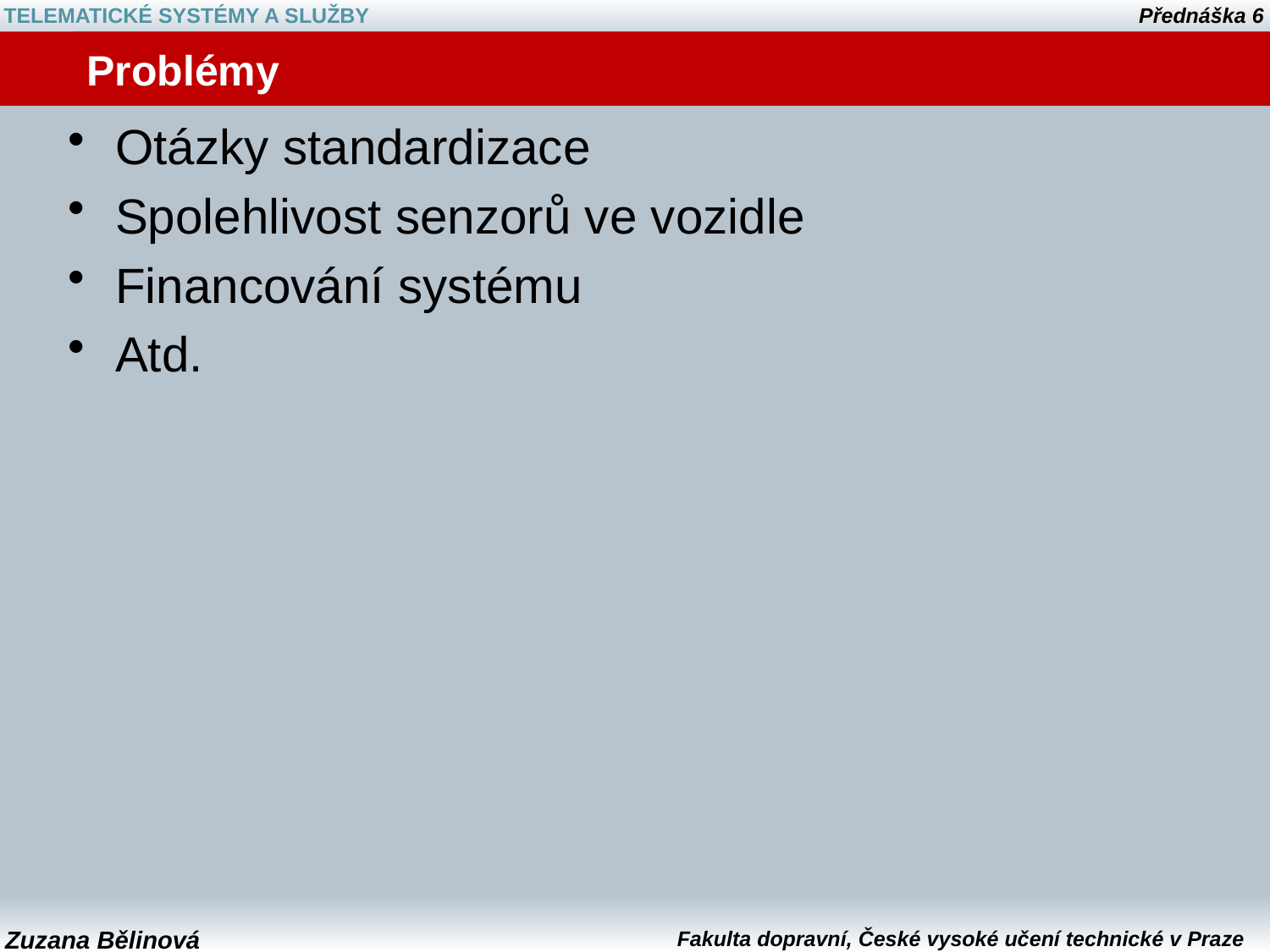

# Problémy
Otázky standardizace
Spolehlivost senzorů ve vozidle
Financování systému
Atd.